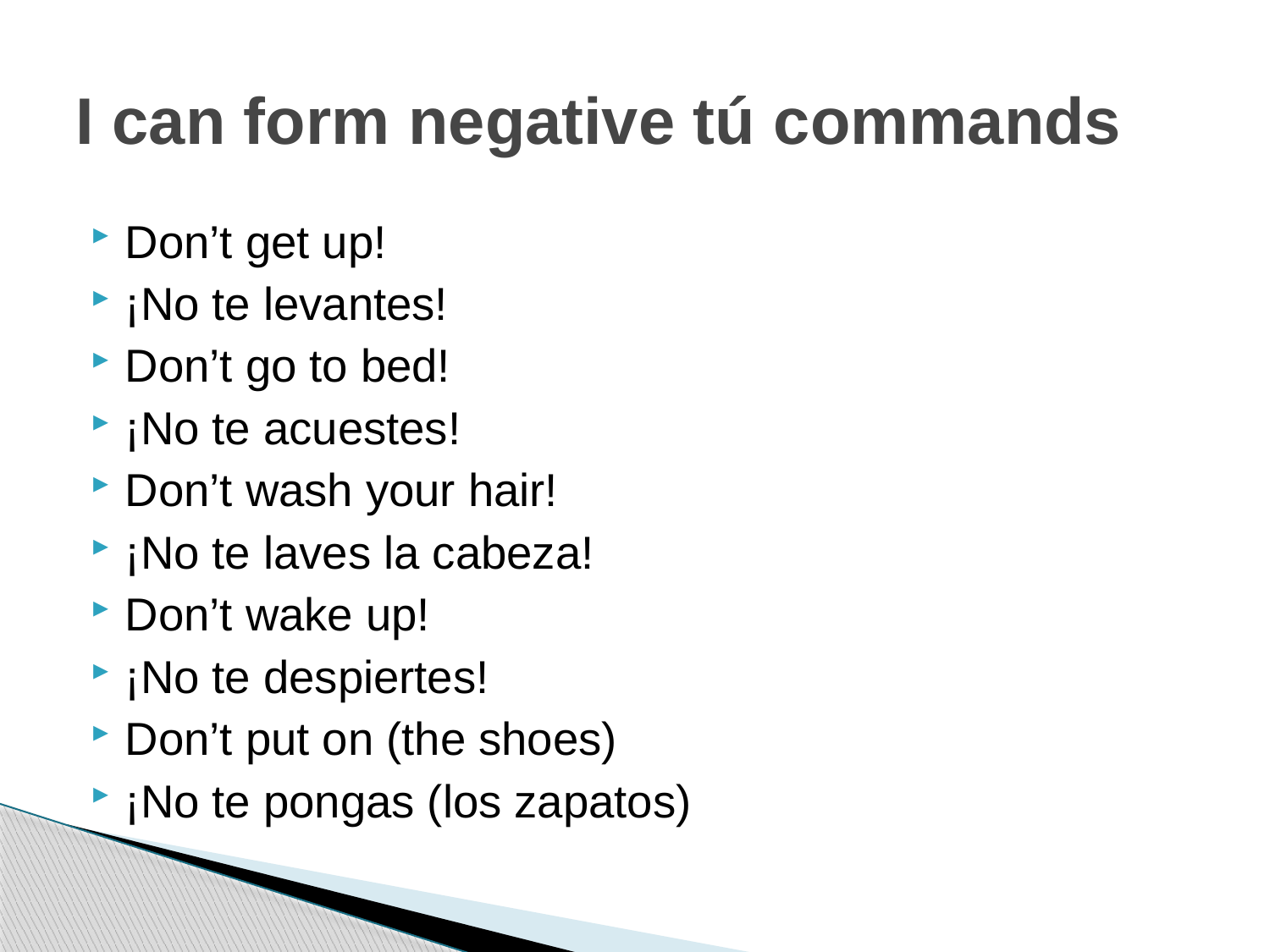

# I can form negative tú commands
Don’t get up!
¡No te levantes!
Don’t go to bed!
¡No te acuestes!
Don’t wash your hair!
¡No te laves la cabeza!
Don’t wake up!
¡No te despiertes!
Don’t put on (the shoes)
¡No te pongas (los zapatos)